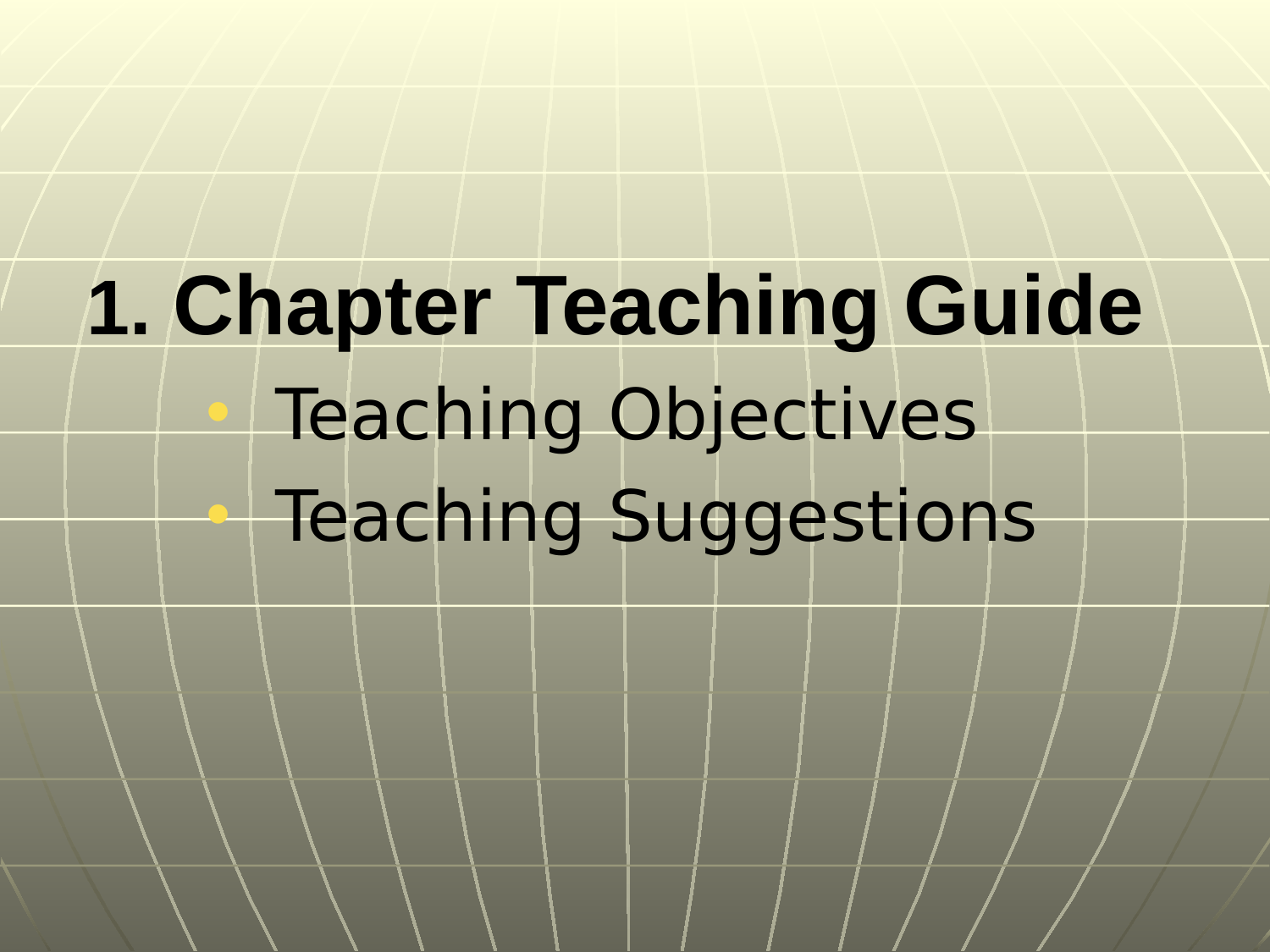

1. Chapter Teaching Guide
 Teaching Objectives
 Teaching Suggestions